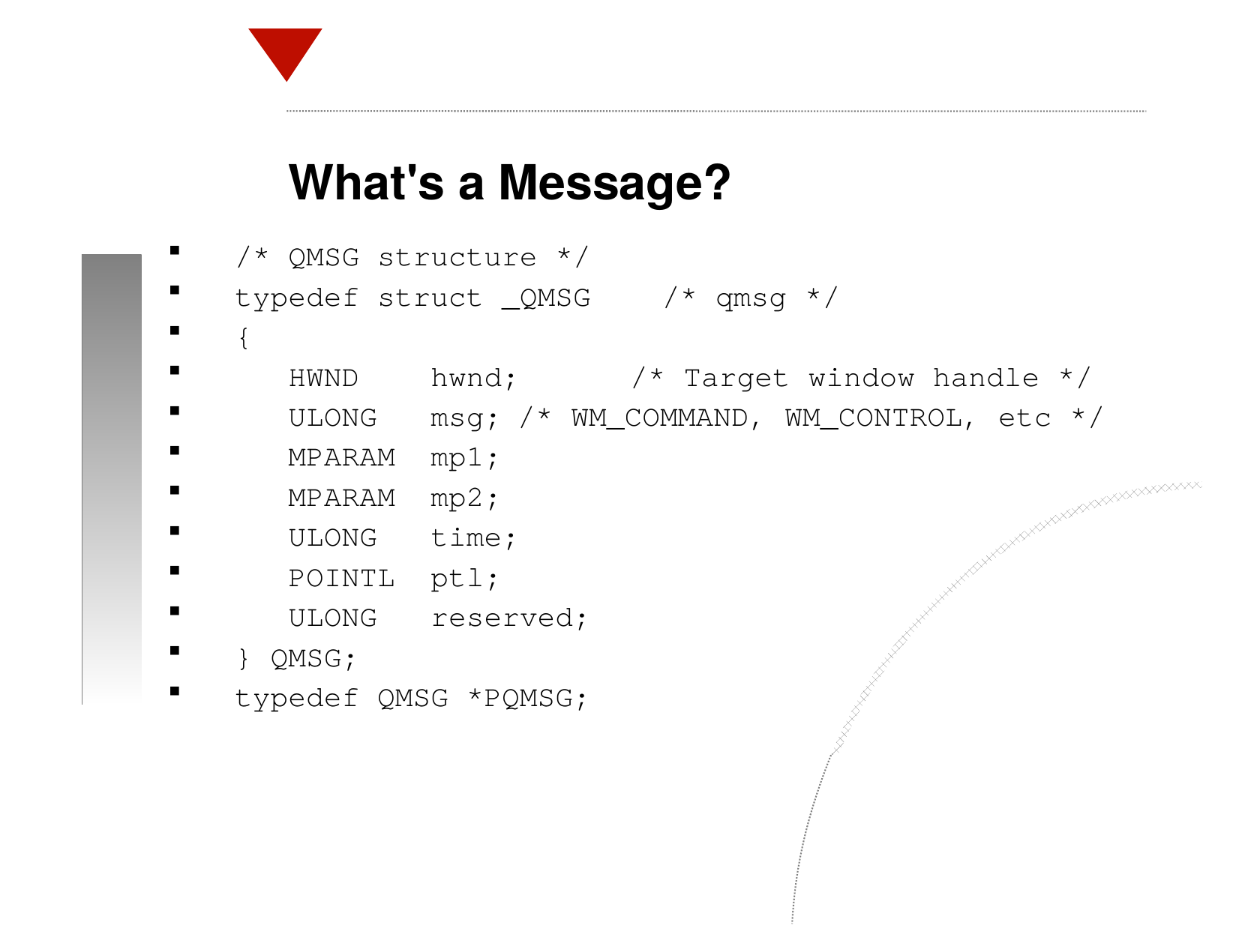

What's a Message?
   /* QMSG structure */
   typedef struct _QMSG    /* qmsg */
   {
      HWND    hwnd;	/* Target window handle */
      ULONG   msg;	/* WM_COMMAND, WM_CONTROL, etc */
      MPARAM  mp1;
      MPARAM  mp2;
      ULONG   time;
      POINTL  ptl;
      ULONG   reserved;
   } QMSG;
   typedef QMSG *PQMSG;